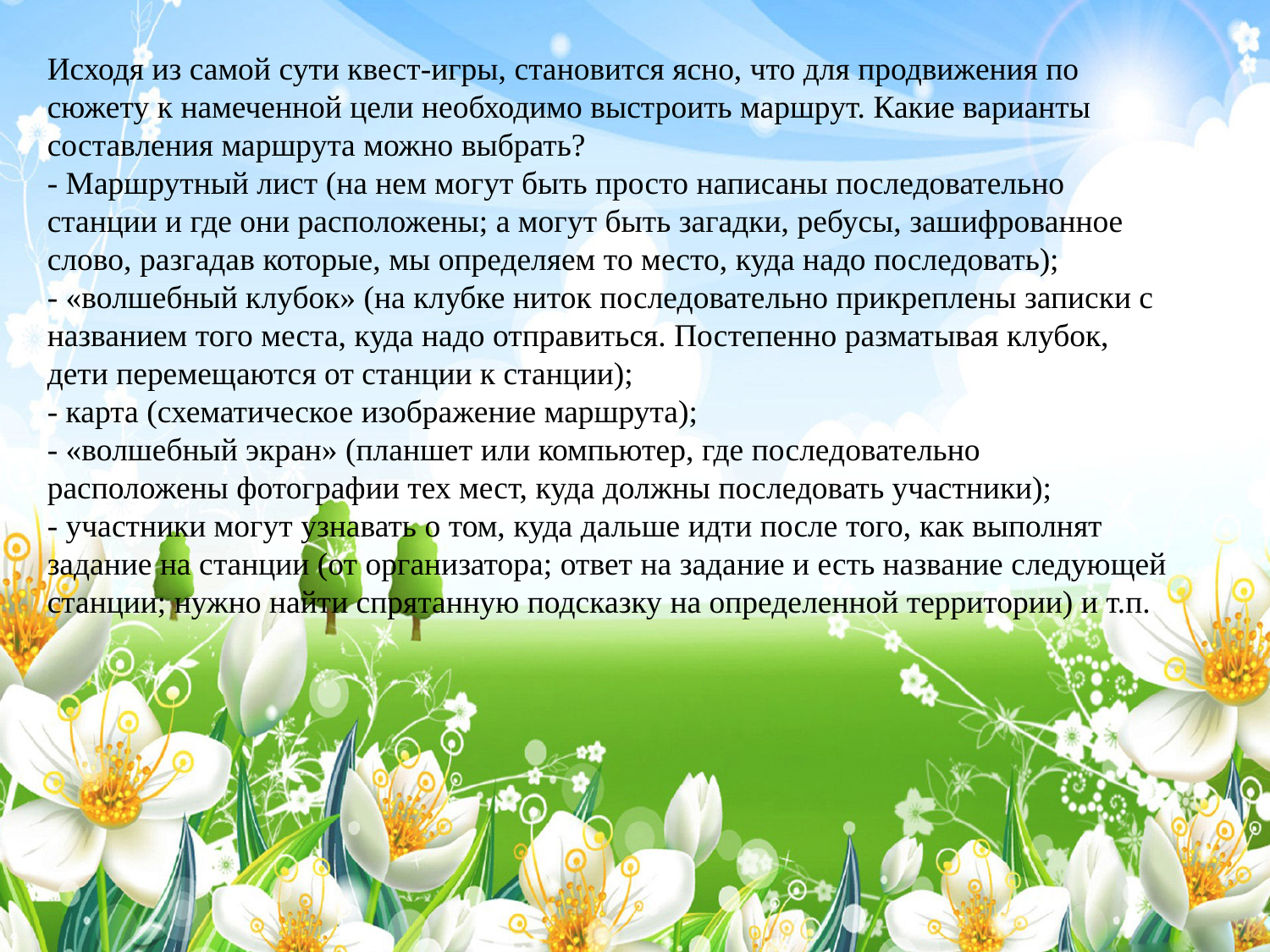

Исходя из самой сути квест-игры, становится ясно, что для продвижения по сюжету к намеченной цели необходимо выстроить маршрут. Какие варианты составления маршрута можно выбрать?
- Маршрутный лист (на нем могут быть просто написаны последовательно станции и где они расположены; а могут быть загадки, ребусы, зашифрованное слово, разгадав которые, мы определяем то место, куда надо последовать);
- «волшебный клубок» (на клубке ниток последовательно прикреплены записки с названием того места, куда надо отправиться. Постепенно разматывая клубок, дети перемещаются от станции к станции);
- карта (схематическое изображение маршрута);
- «волшебный экран» (планшет или компьютер, где последовательно расположены фотографии тех мест, куда должны последовать участники);
- участники могут узнавать о том, куда дальше идти после того, как выполнят задание на станции (от организатора; ответ на задание и есть название следующей станции; нужно найти спрятанную подсказку на определенной территории) и т.п.